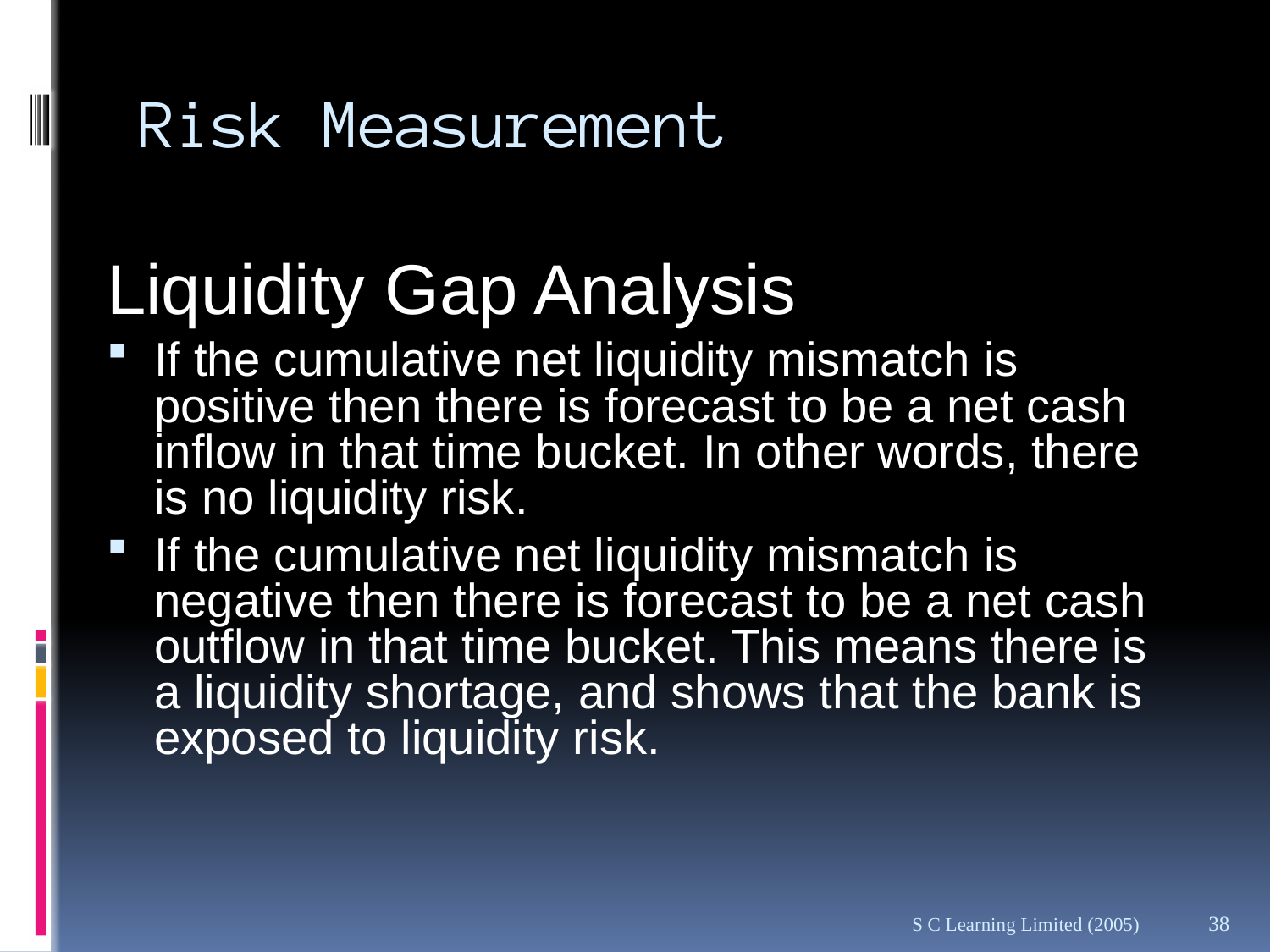

# Risk Measurement
Liquidity Gap Analysis
If the cumulative net liquidity mismatch is positive then there is forecast to be a net cash inflow in that time bucket. In other words, there is no liquidity risk.
If the cumulative net liquidity mismatch is negative then there is forecast to be a net cash outflow in that time bucket. This means there is a liquidity shortage, and shows that the bank is exposed to liquidity risk.
S C Learning Limited (2005)
38